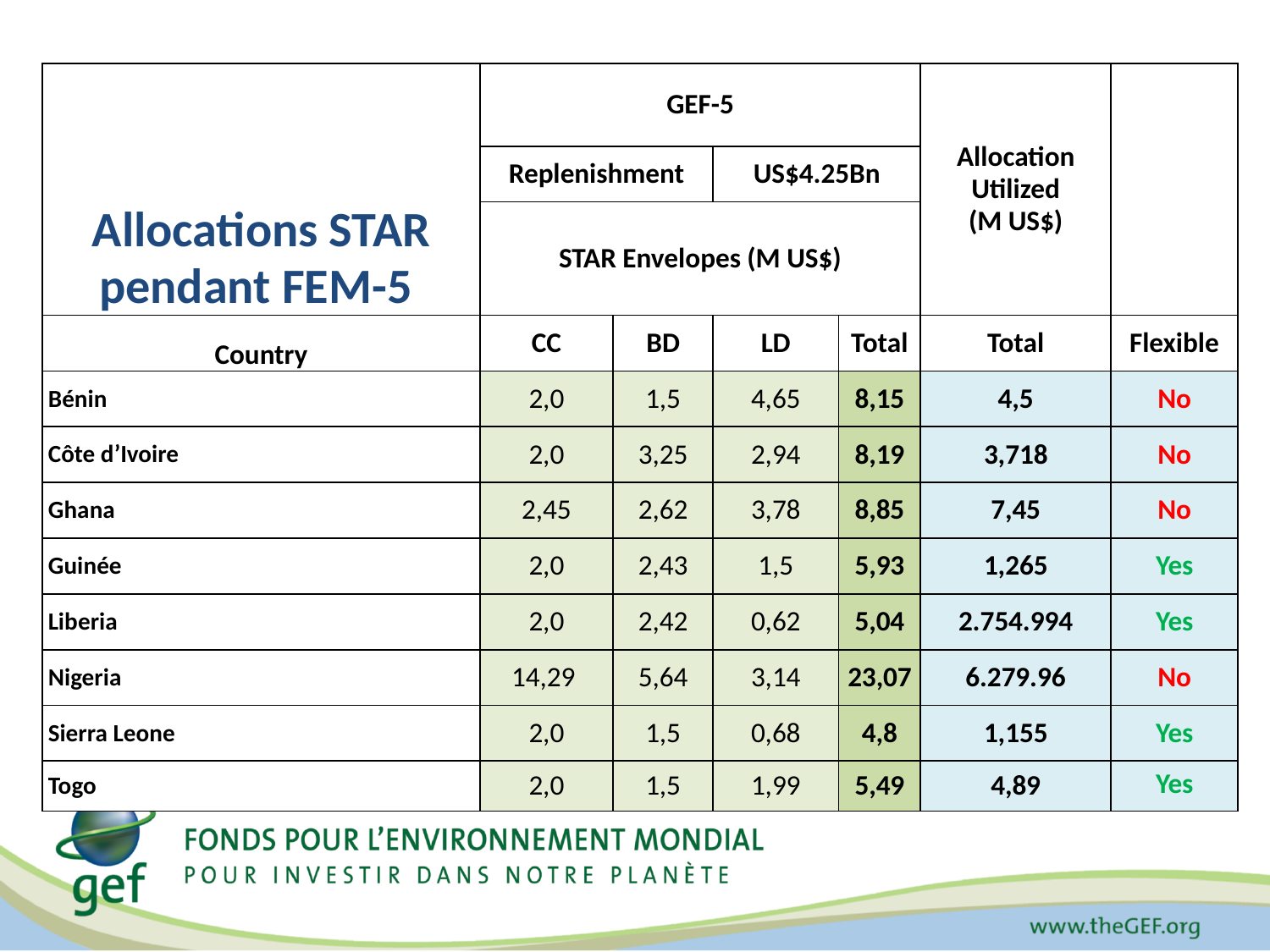

| Allocations STAR pendant FEM-5 | GEF-5 |  |  |  | Allocation Utilized (M US$) |  |
| --- | --- | --- | --- | --- | --- | --- |
|  | Replenishment |  | US$4.25Bn |  |  |  |
|  | STAR Envelopes (M US$) |  |  |  |  |  |
| Country | CC | BD | LD | Total | Total | Flexible |
| Bénin | 2,0 | 1,5 | 4,65 | 8,15 | 4,5 | No |
| Côte d’Ivoire | 2,0 | 3,25 | 2,94 | 8,19 | 3,718 | No |
| Ghana | 2,45 | 2,62 | 3,78 | 8,85 | 7,45 | No |
| Guinée | 2,0 | 2,43 | 1,5 | 5,93 | 1,265 | Yes |
| Liberia | 2,0 | 2,42 | 0,62 | 5,04 | 2.754.994 | Yes |
| Nigeria | 14,29 | 5,64 | 3,14 | 23,07 | 6.279.96 | No |
| Sierra Leone | 2,0 | 1,5 | 0,68 | 4,8 | 1,155 | Yes |
| Togo | 2,0 | 1,5 | 1,99 | 5,49 | 4,89 | Yes |